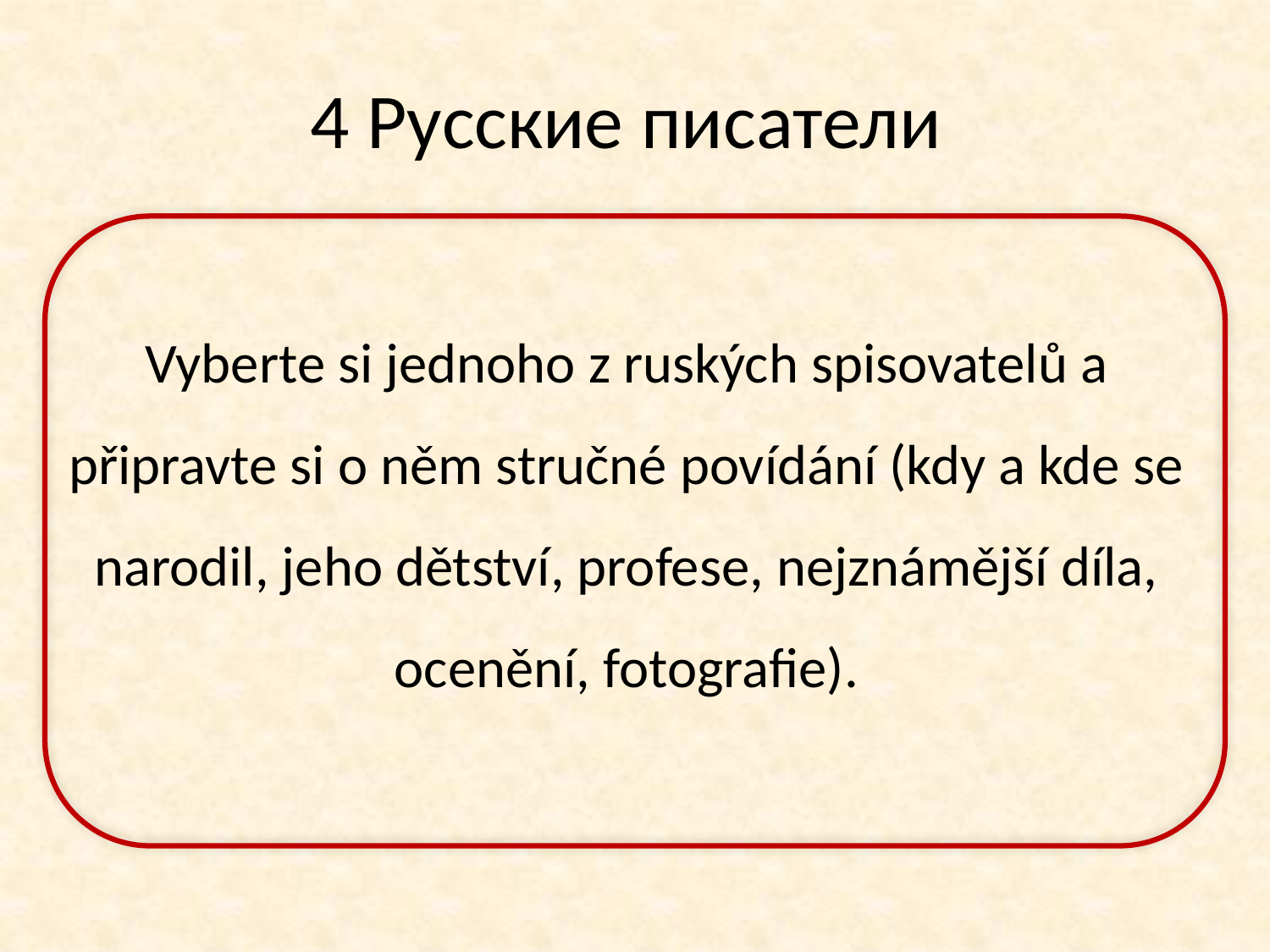

# 4 Русские писатели

Vyberte si jednoho z ruských spisovatelů a připravte si o něm stručné povídání (kdy a kde se narodil, jeho dětství, profese, nejznámější díla, ocenění, fotografie).